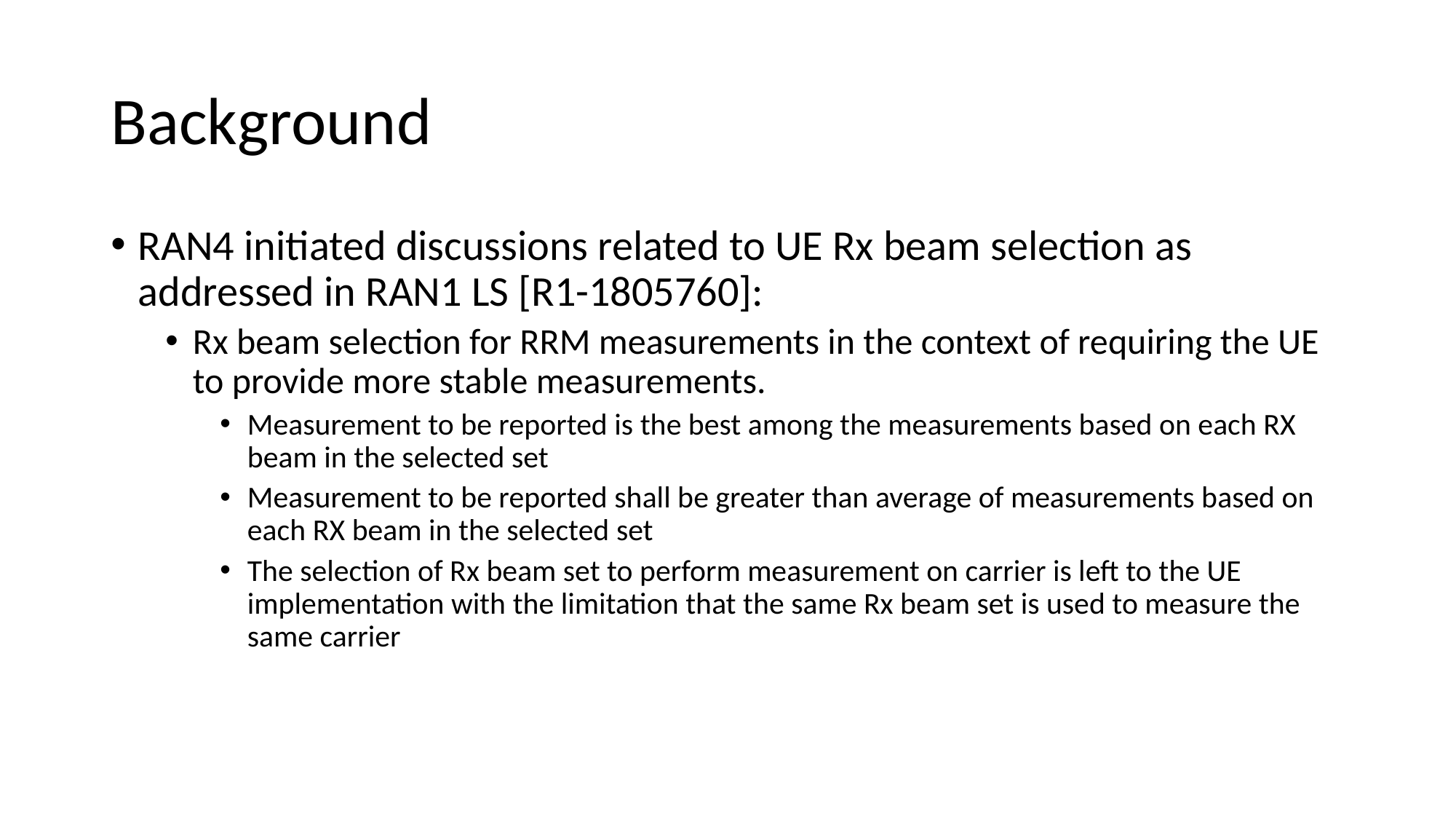

# Background
RAN4 initiated discussions related to UE Rx beam selection as addressed in RAN1 LS [R1-1805760]:
Rx beam selection for RRM measurements in the context of requiring the UE to provide more stable measurements.
Measurement to be reported is the best among the measurements based on each RX beam in the selected set
Measurement to be reported shall be greater than average of measurements based on each RX beam in the selected set
The selection of Rx beam set to perform measurement on carrier is left to the UE implementation with the limitation that the same Rx beam set is used to measure the same carrier